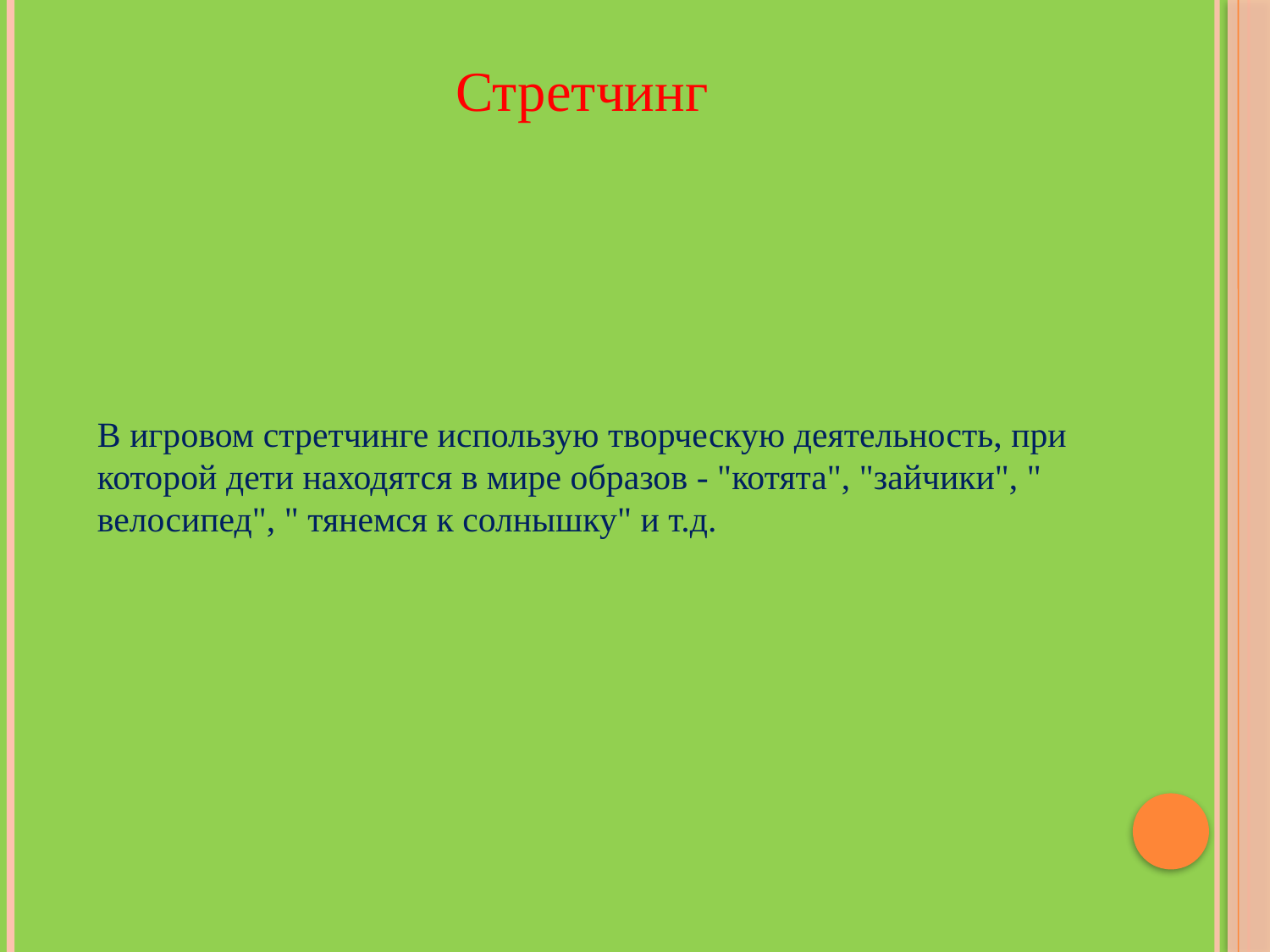

# Стретчинг
В игровом стретчинге использую творческую деятельность, при которой дети находятся в мире образов - "котята", "зайчики", " велосипед", " тянемся к солнышку" и т.д.